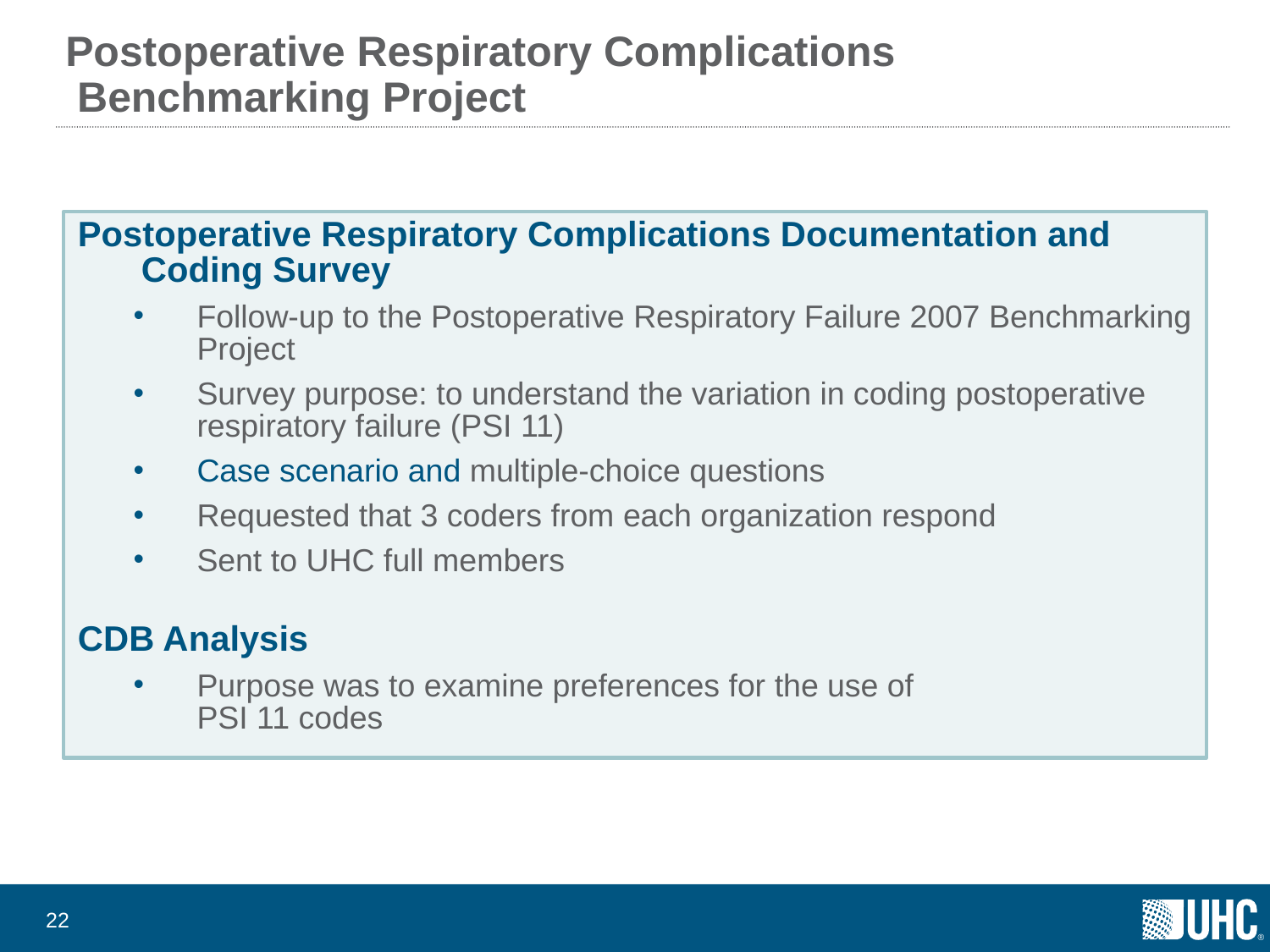

# Postoperative Respiratory Complications Benchmarking Project
Postoperative Respiratory Complications Documentation and Coding Survey
Follow-up to the Postoperative Respiratory Failure 2007 Benchmarking Project
Survey purpose: to understand the variation in coding postoperative respiratory failure (PSI 11)
Case scenario and multiple-choice questions
Requested that 3 coders from each organization respond
Sent to UHC full members
CDB Analysis
Purpose was to examine preferences for the use of
PSI 11 codes

22